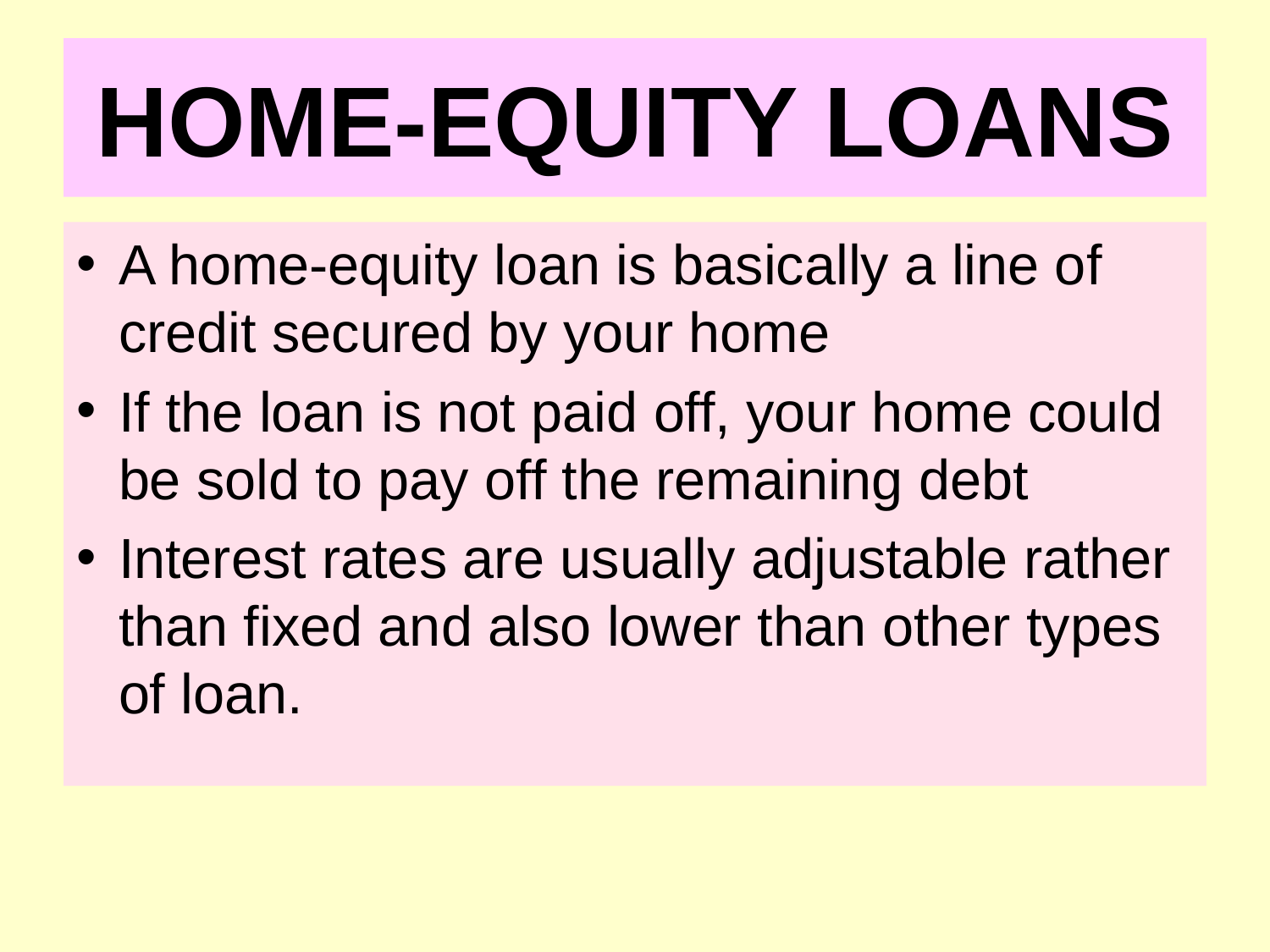

# HOME-EQUITY LOANS
A home-equity loan is basically a line of credit secured by your home
If the loan is not paid off, your home could be sold to pay off the remaining debt
Interest rates are usually adjustable rather than fixed and also lower than other types of loan.